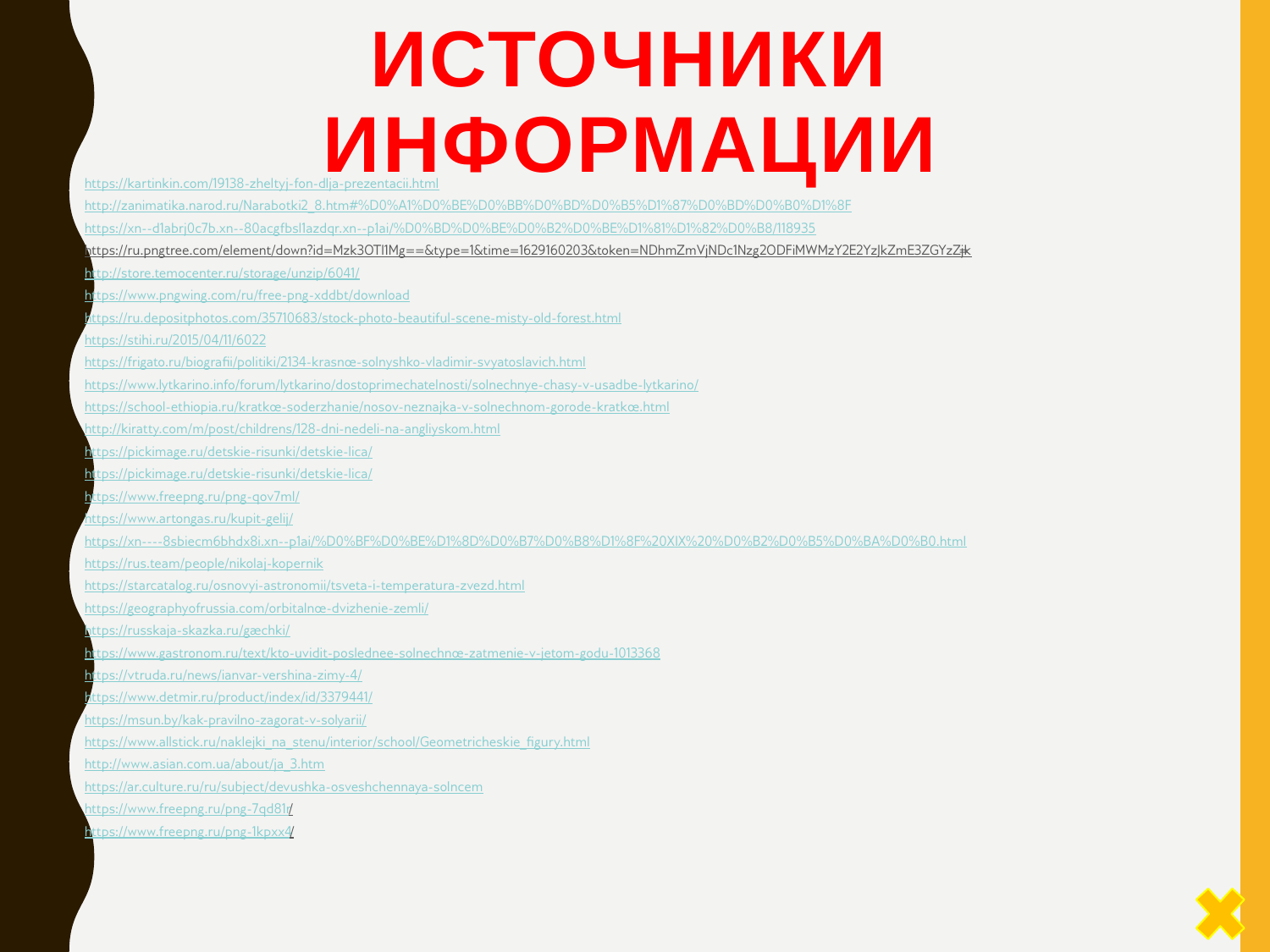

# Источники информации
https://kartinkin.com/19138-zheltyj-fon-dlja-prezentacii.html
http://zanimatika.narod.ru/Narabotki2_8.htm#%D0%A1%D0%BE%D0%BB%D0%BD%D0%B5%D1%87%D0%BD%D0%B0%D1%8F
https://xn--d1abrj0c7b.xn--80acgfbsl1azdqr.xn--p1ai/%D0%BD%D0%BE%D0%B2%D0%BE%D1%81%D1%82%D0%B8/118935
https://ru.pngtree.com/element/down?id=Mzk3OTI1Mg==&type=1&time=1629160203&token=NDhmZmVjNDc1Nzg2ODFiMWMzY2E2YzJkZmE3ZGYzZjk=
http://store.temocenter.ru/storage/unzip/6041/
https://www.pngwing.com/ru/free-png-xddbt/download
https://ru.depositphotos.com/35710683/stock-photo-beautiful-scene-misty-old-forest.html
https://stihi.ru/2015/04/11/6022
https://frigato.ru/biografii/politiki/2134-krasnoe-solnyshko-vladimir-svyatoslavich.html
https://www.lytkarino.info/forum/lytkarino/dostoprimechatelnosti/solnechnye-chasy-v-usadbe-lytkarino/
https://school-ethiopia.ru/kratkoe-soderzhanie/nosov-neznajka-v-solnechnom-gorode-kratkoe.html
http://kiratty.com/m/post/childrens/128-dni-nedeli-na-angliyskom.html
https://pickimage.ru/detskie-risunki/detskie-lica/
https://pickimage.ru/detskie-risunki/detskie-lica/
https://www.freepng.ru/png-qov7ml/
https://www.artongas.ru/kupit-gelij/
https://xn----8sbiecm6bhdx8i.xn--p1ai/%D0%BF%D0%BE%D1%8D%D0%B7%D0%B8%D1%8F%20XIX%20%D0%B2%D0%B5%D0%BA%D0%B0.html
https://rus.team/people/nikolaj-kopernik
https://starcatalog.ru/osnovyi-astronomii/tsveta-i-temperatura-zvezd.html
https://geographyofrussia.com/orbitalnoe-dvizhenie-zemli/
https://russkaja-skazka.ru/gaechki/
https://www.gastronom.ru/text/kto-uvidit-poslednee-solnechnoe-zatmenie-v-jetom-godu-1013368
https://vtruda.ru/news/ianvar-vershina-zimy-4/
https://www.detmir.ru/product/index/id/3379441/
https://msun.by/kak-pravilno-zagorat-v-solyarii/
https://www.allstick.ru/naklejki_na_stenu/interior/school/Geometricheskie_figury.html
http://www.asian.com.ua/about/ja_3.htm
https://ar.culture.ru/ru/subject/devushka-osveshchennaya-solncem
https://www.freepng.ru/png-7qd81r/
https://www.freepng.ru/png-1kpxx4/